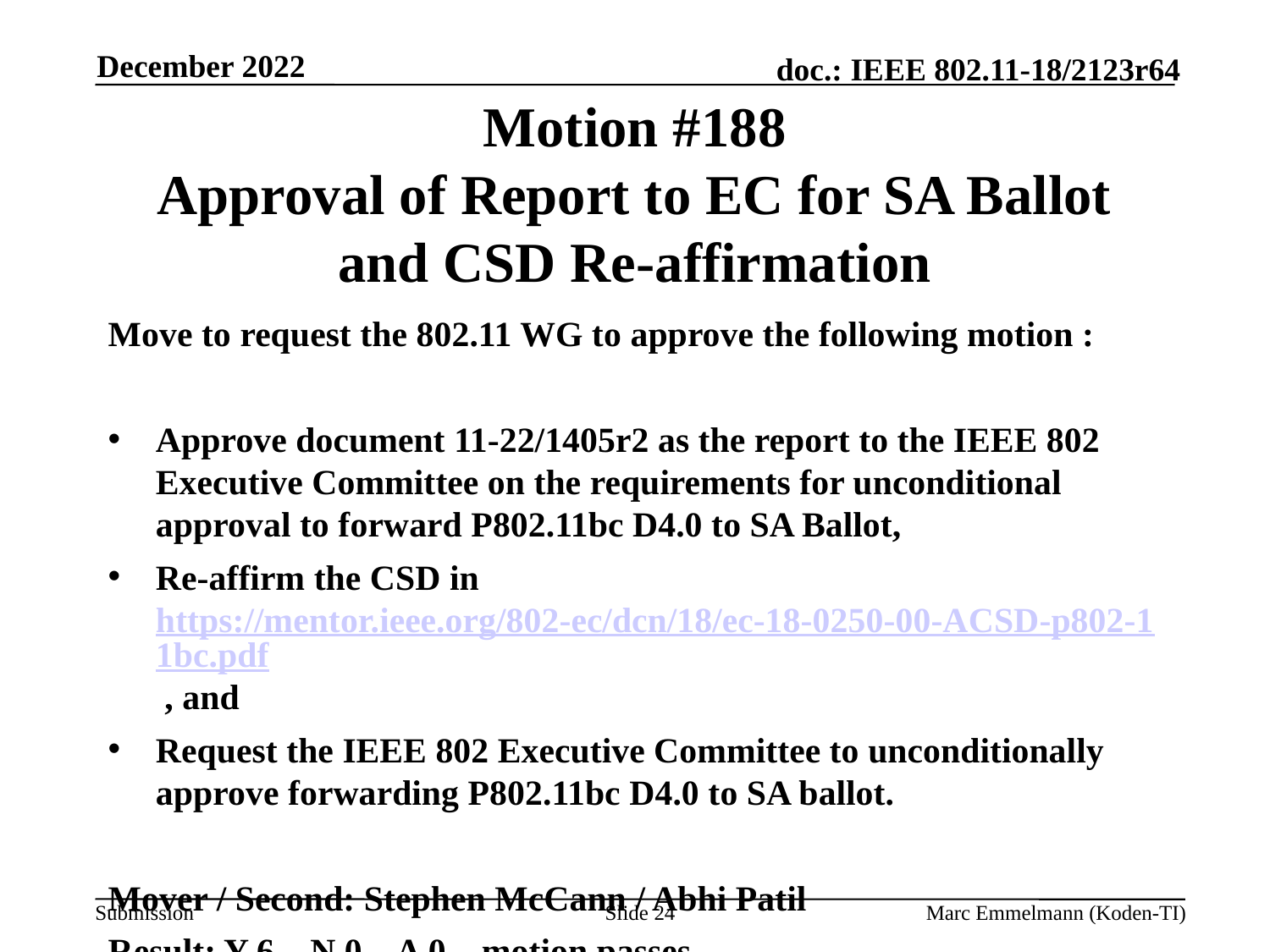

December 2022
# Motion #188 Approval of Report to EC for SA Ballot and CSD Re-affirmation
Move to request the 802.11 WG to approve the following motion :

Approve document 11-22/1405r2 as the report to the IEEE 802 Executive Committee on the requirements for unconditional approval to forward P802.11bc D4.0 to SA Ballot,
Re-affirm the CSD in https://mentor.ieee.org/802-ec/dcn/18/ec-18-0250-00-ACSD-p802-11bc.pdf , and
Request the IEEE 802 Executive Committee to unconditionally approve forwarding P802.11bc D4.0 to SA ballot.

Mover / Second: Stephen McCann / Abhi Patil
Result: Y 6 – N 0 – A 0 – motion passes
Slide 24
Marc Emmelmann (Koden-TI)